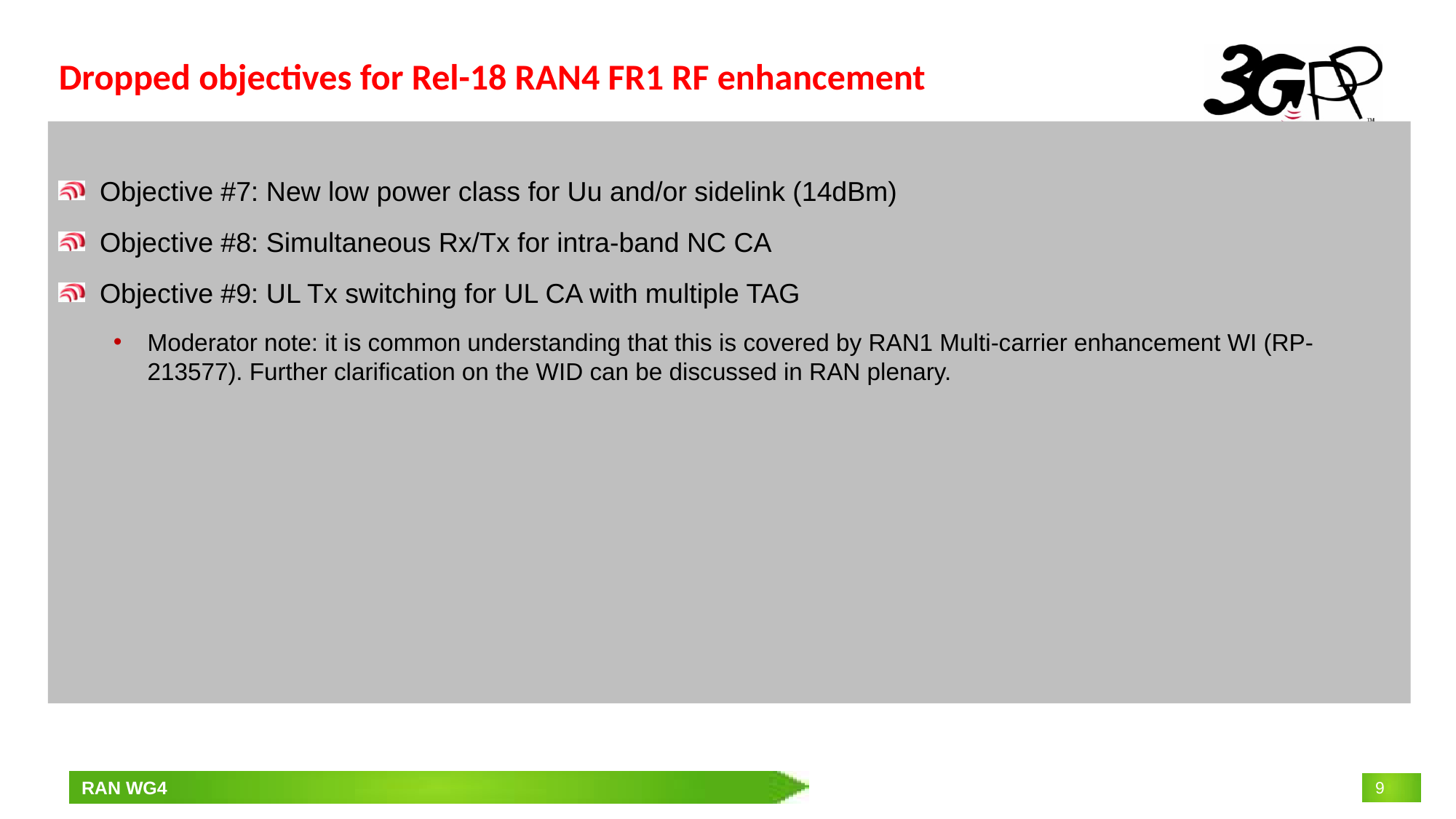

# Dropped objectives for Rel-18 RAN4 FR1 RF enhancement

Objective #7: New low power class for Uu and/or sidelink (14dBm)
Objective #8: Simultaneous Rx/Tx for intra-band NC CA
Objective #9: UL Tx switching for UL CA with multiple TAG
Moderator note: it is common understanding that this is covered by RAN1 Multi-carrier enhancement WI (RP-213577). Further clarification on the WID can be discussed in RAN plenary.